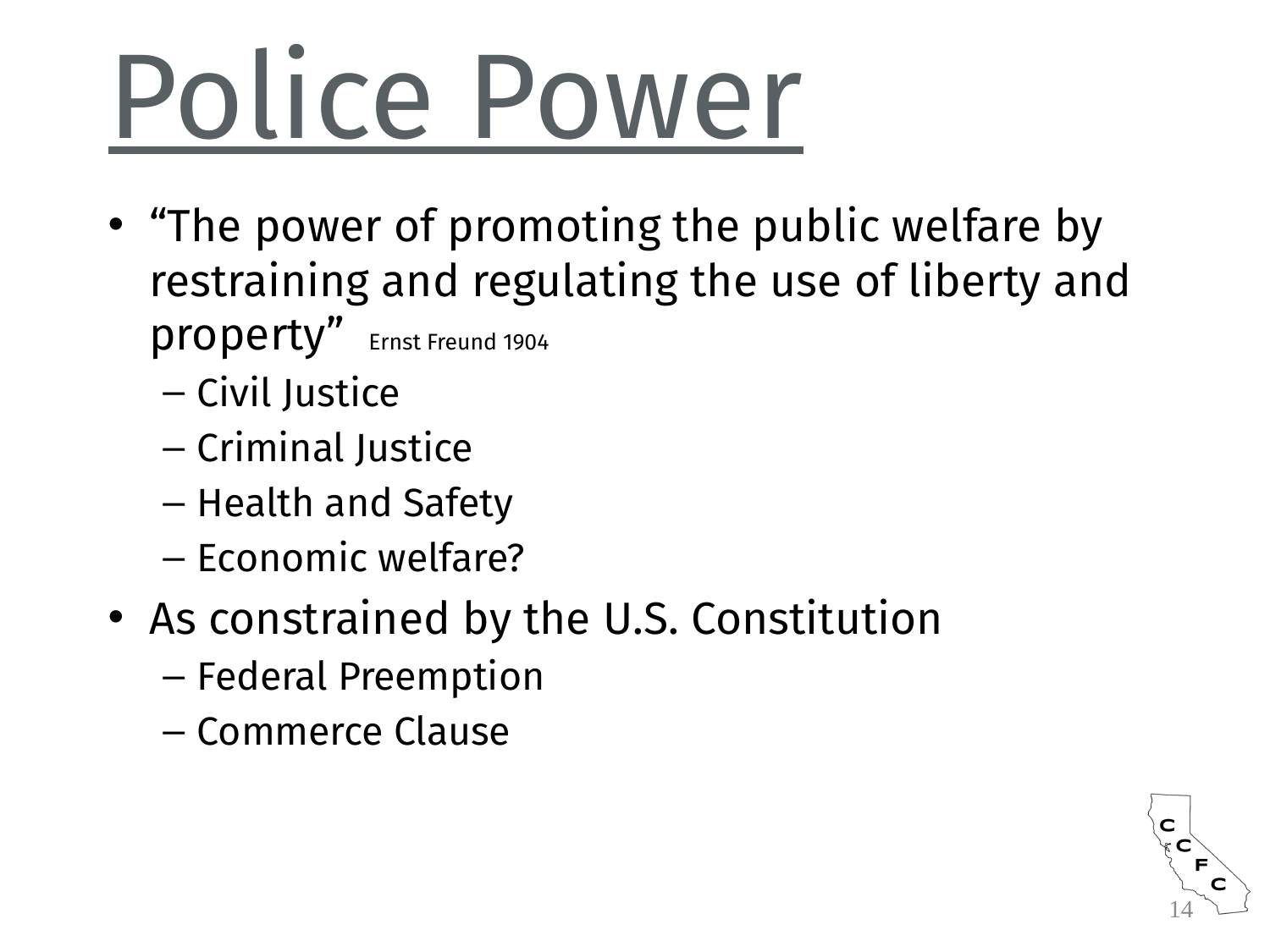

# Police Power
“The power of promoting the public welfare by restraining and regulating the use of liberty and property”  Ernst Freund 1904
Civil Justice
Criminal Justice
Health and Safety
Economic welfare?
As constrained by the U.S. Constitution
Federal Preemption
Commerce Clause

14